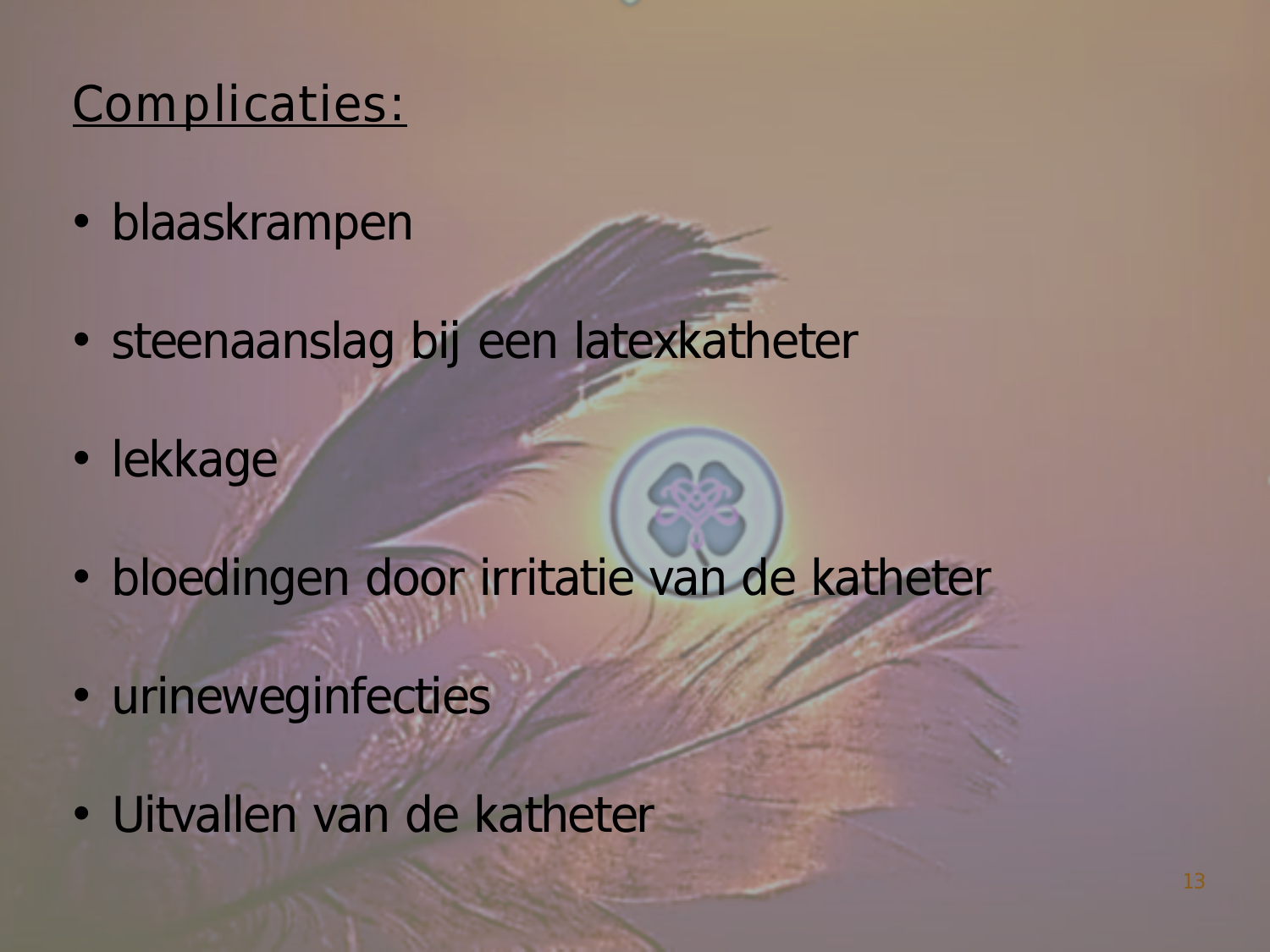

Complicaties:

blaaskrampen

steenaanslag bij een latexkatheter

lekkage

bloedingen door irritatie van de katheter

urineweginfecties

Uitvallen van de katheter

13